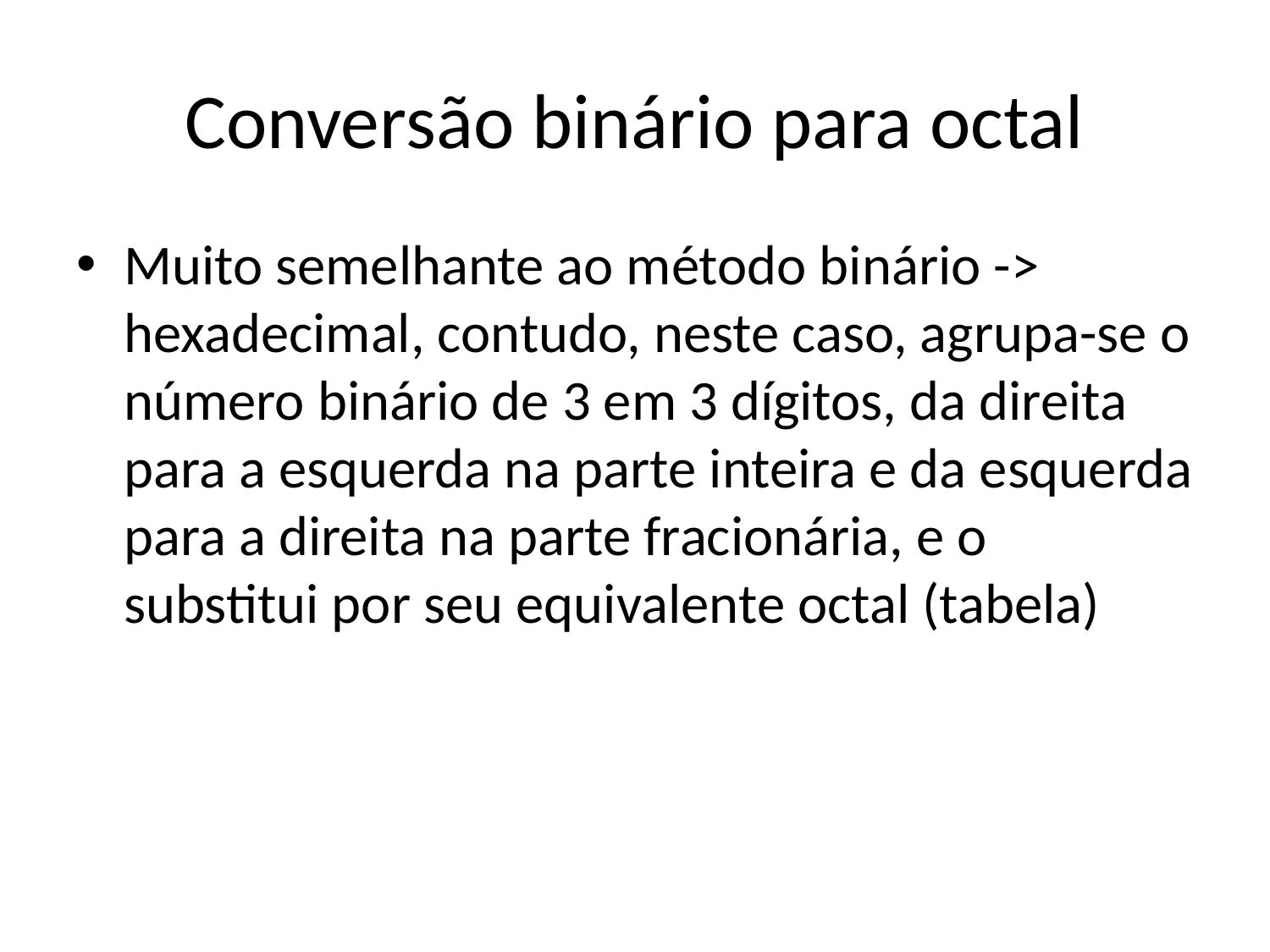

# Conversão binário para octal
Muito semelhante ao método binário -> hexadecimal, contudo, neste caso, agrupa-se o número binário de 3 em 3 dígitos, da direita para a esquerda na parte inteira e da esquerda para a direita na parte fracionária, e o substitui por seu equivalente octal (tabela)